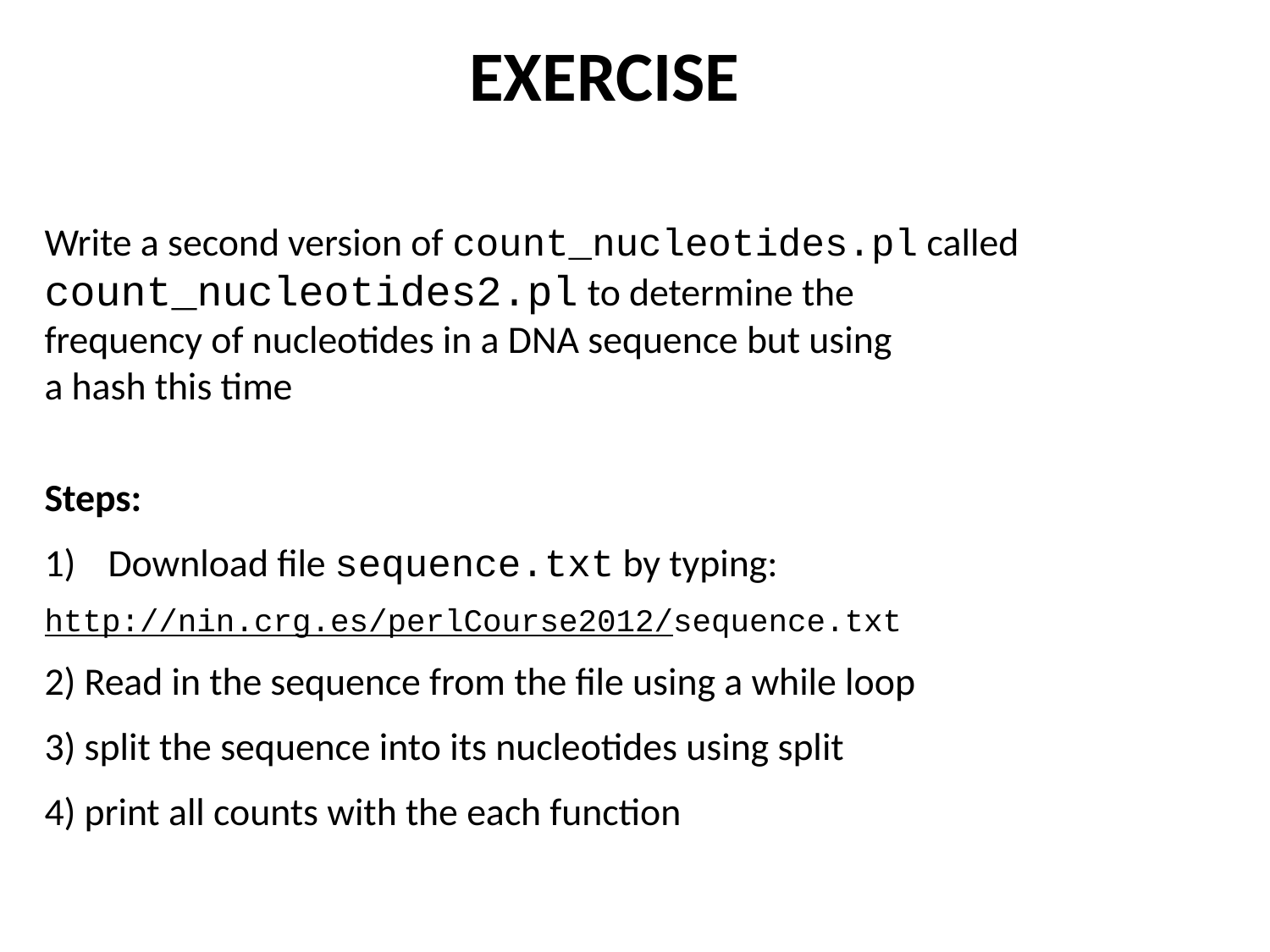

EXERCISE
Write a second version of count_nucleotides.pl called
count_nucleotides2.pl to determine the
frequency of nucleotides in a DNA sequence but using
a hash this time

Steps:
Download file sequence.txt by typing:
http://nin.crg.es/perlCourse2012/sequence.txt
2) Read in the sequence from the file using a while loop
3) split the sequence into its nucleotides using split
4) print all counts with the each function